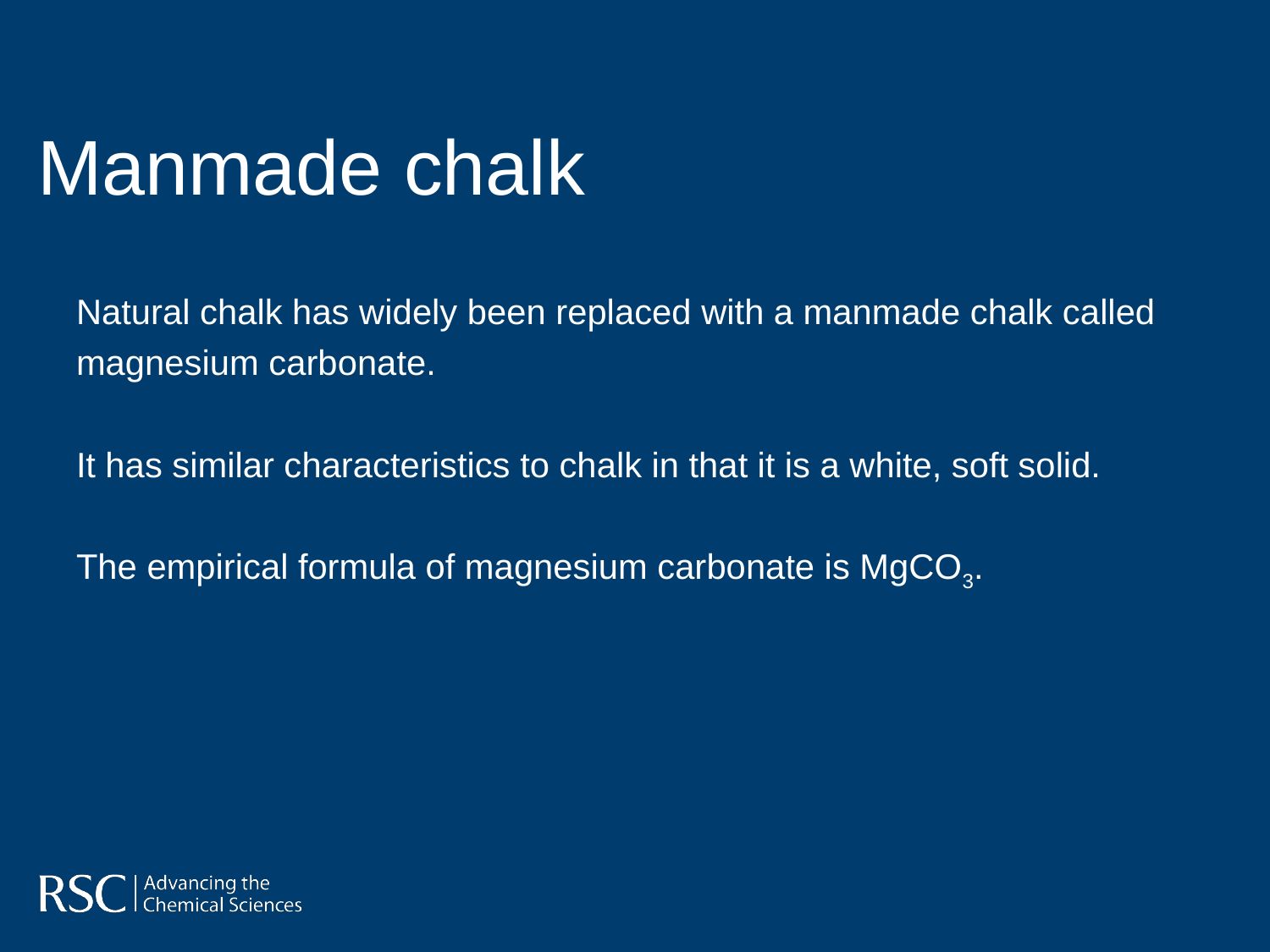

Manmade chalk

Natural chalk has widely been replaced with a manmade chalk called
magnesium carbonate.

It has similar characteristics to chalk in that it is a white, soft solid.

The empirical formula of magnesium carbonate is MgCO3.